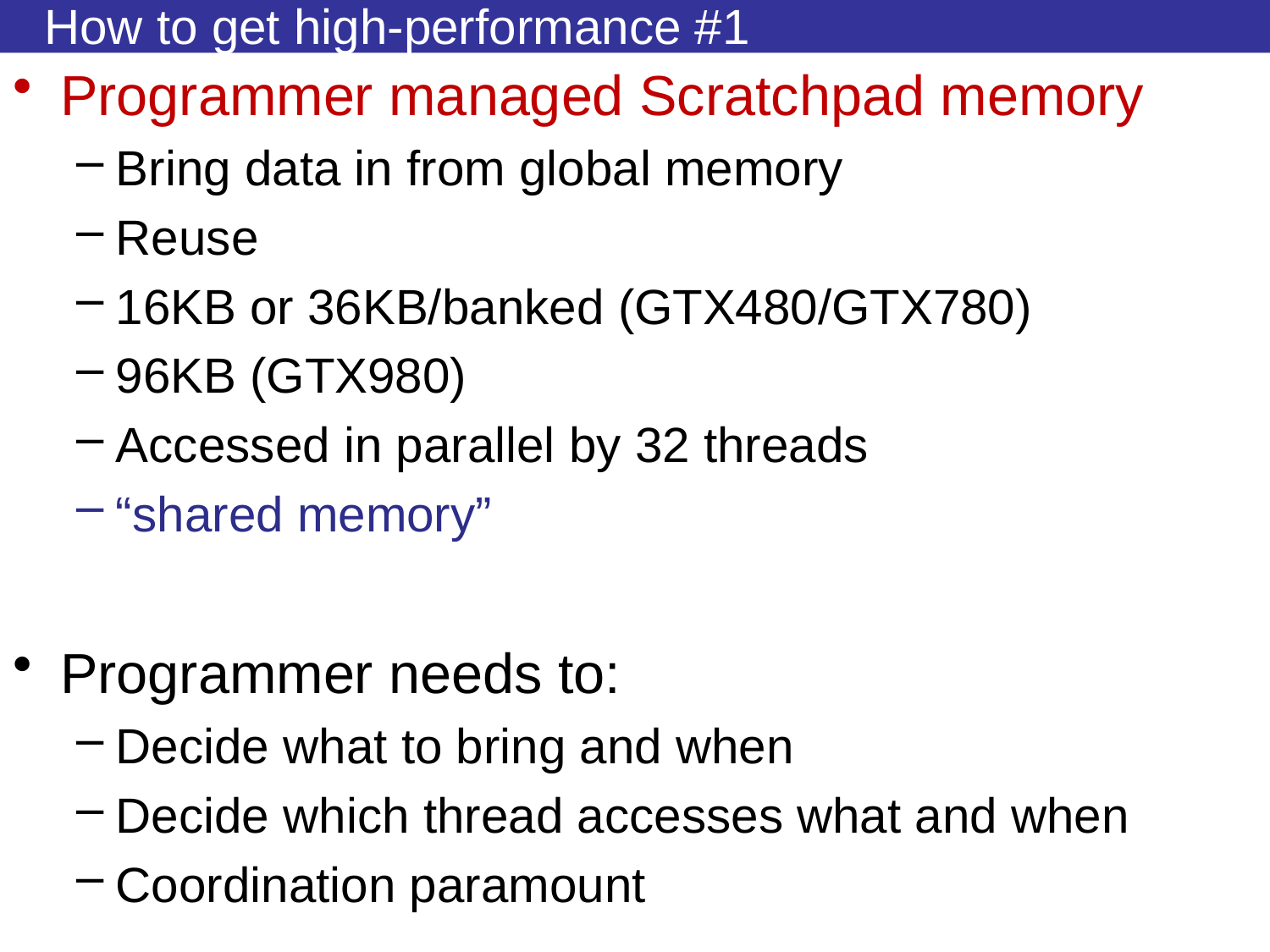

# How to get high-performance #1
Programmer managed Scratchpad memory
Bring data in from global memory
Reuse
16KB or 36KB/banked (GTX480/GTX780)
96KB (GTX980)
Accessed in parallel by 32 threads
“shared memory”

Programmer needs to:
Decide what to bring and when
Decide which thread accesses what and when
Coordination paramount